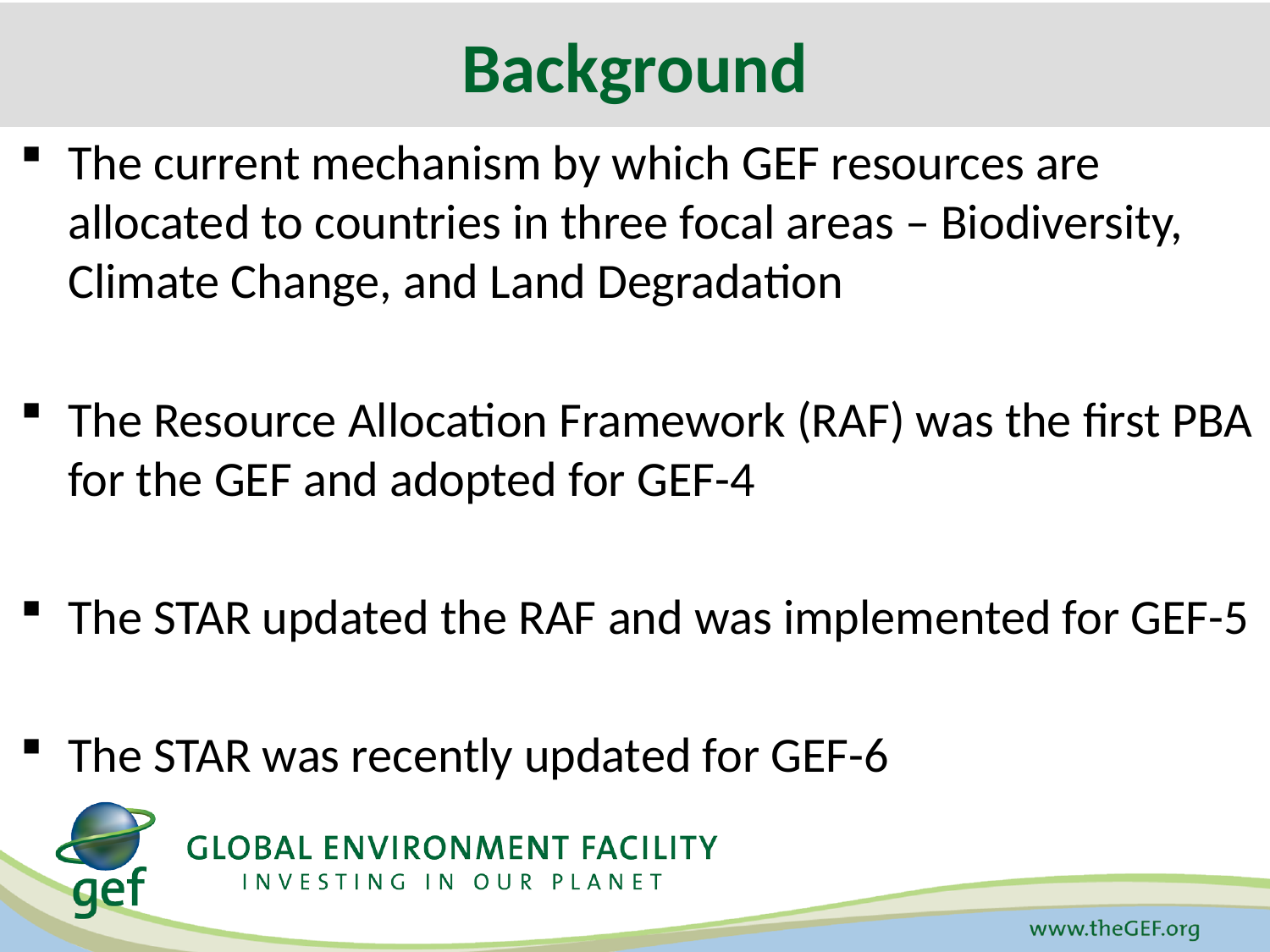

Background
The current mechanism by which GEF resources are allocated to countries in three focal areas – Biodiversity, Climate Change, and Land Degradation

The Resource Allocation Framework (RAF) was the first PBA for the GEF and adopted for GEF-4

The STAR updated the RAF and was implemented for GEF-5

The STAR was recently updated for GEF-6